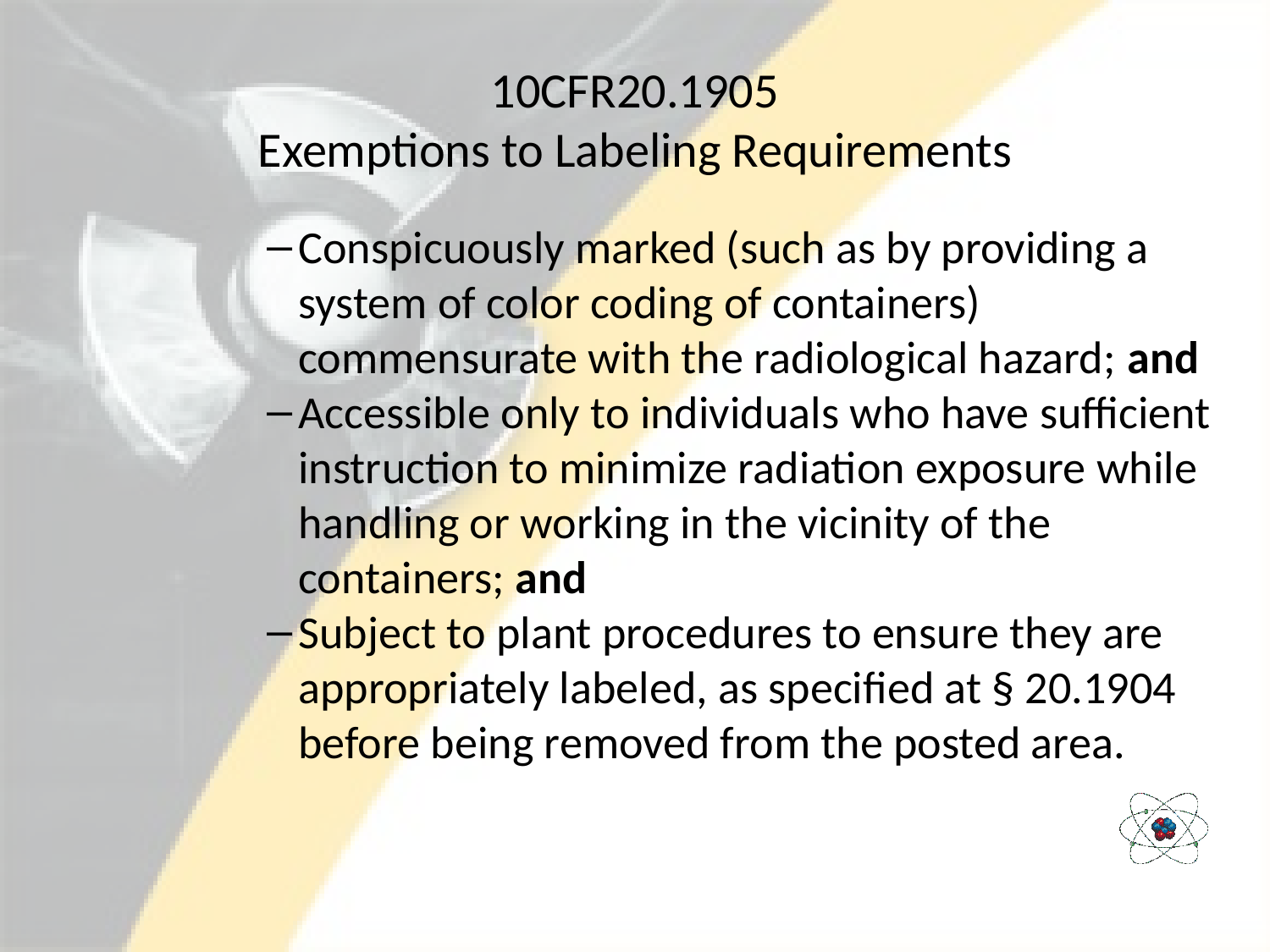

# 10CFR20.1905 Exemptions to Labeling Requirements
Conspicuously marked (such as by providing a system of color coding of containers) commensurate with the radiological hazard; and
Accessible only to individuals who have sufficient instruction to minimize radiation exposure while handling or working in the vicinity of the containers; and
Subject to plant procedures to ensure they are appropriately labeled, as specified at § 20.1904 before being removed from the posted area.